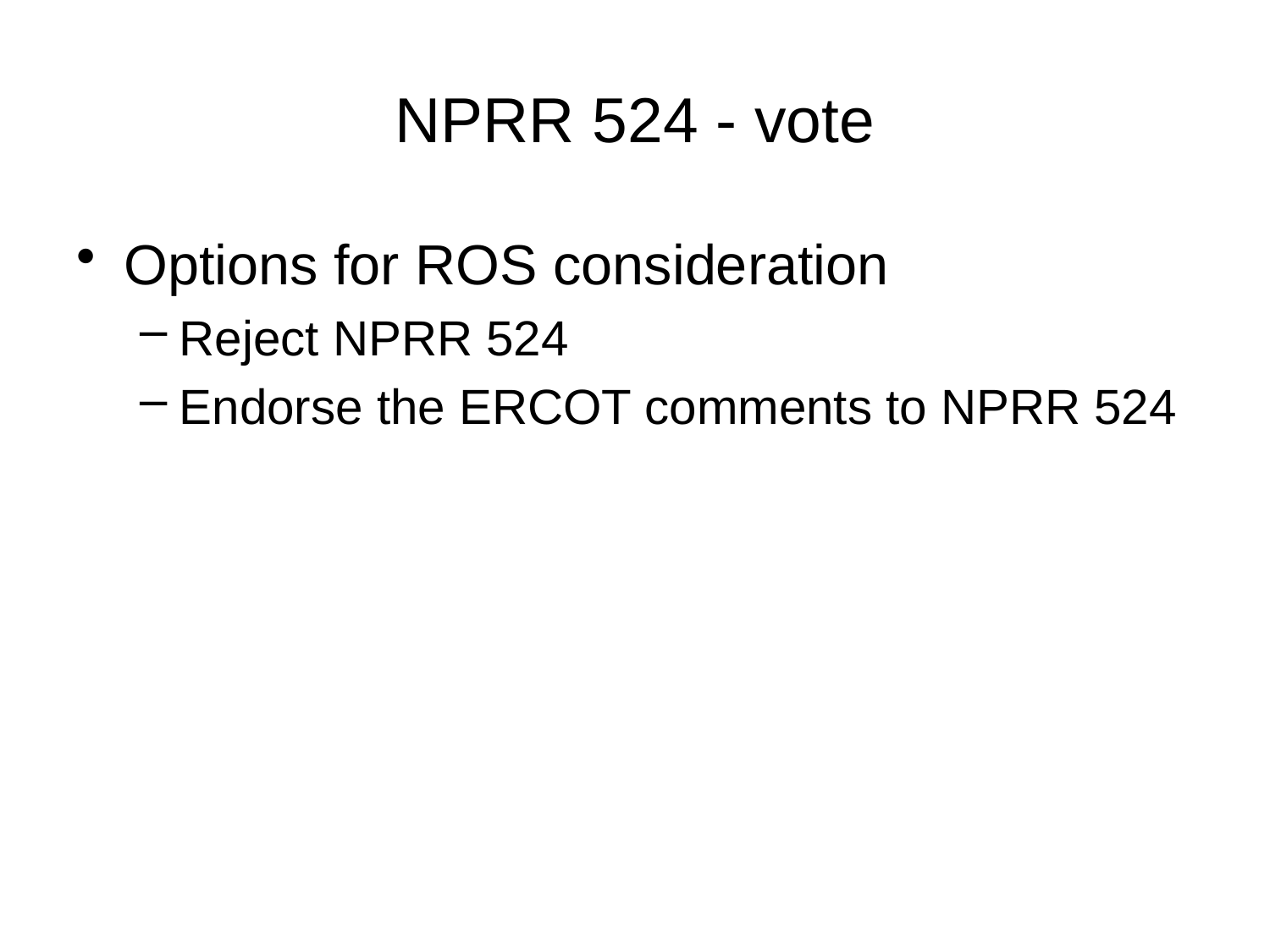

# NPRR 524 - vote
Options for ROS consideration
Reject NPRR 524
Endorse the ERCOT comments to NPRR 524